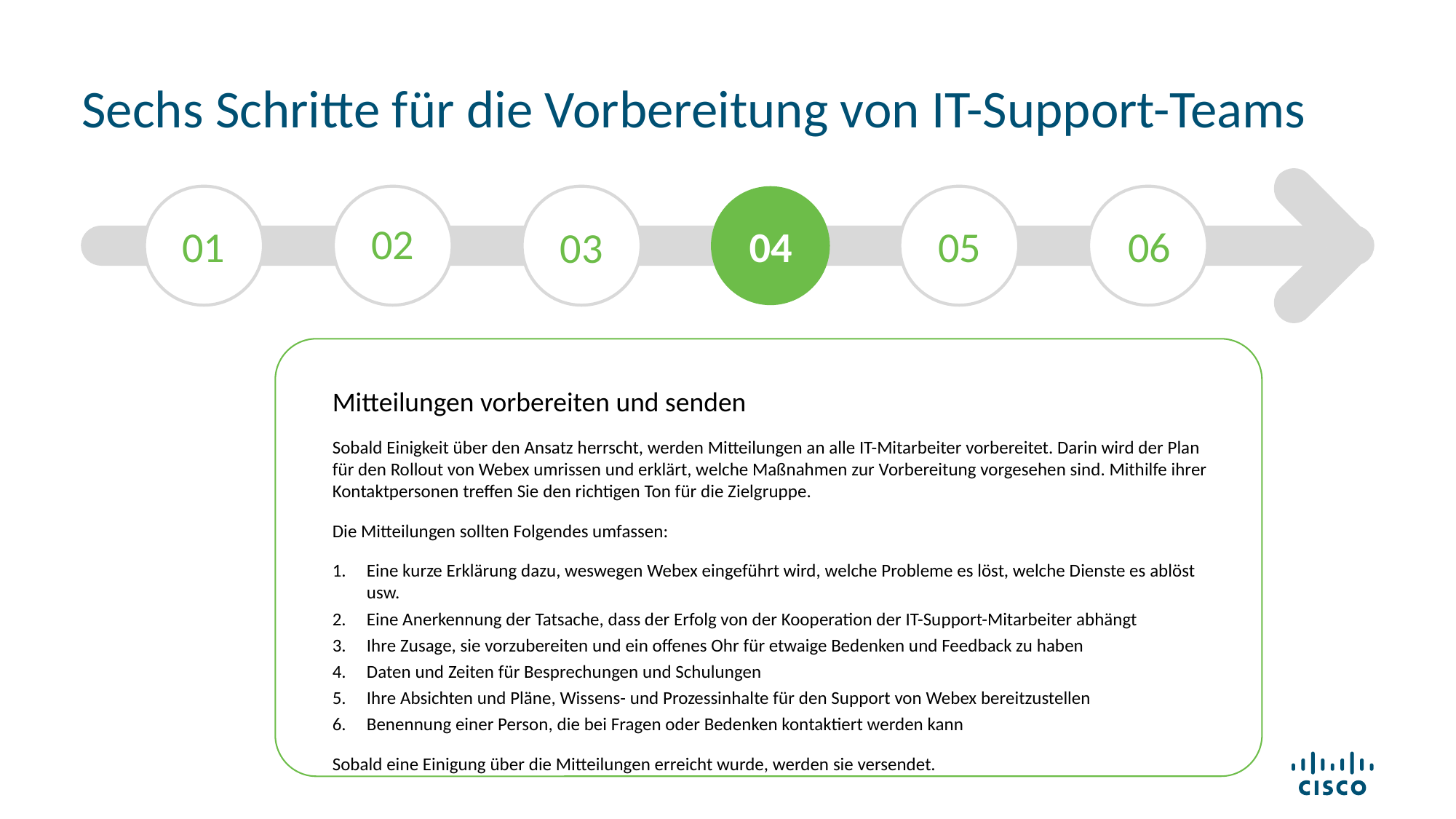

# Sechs Schritte für die Vorbereitung von IT-Support-Teams

02
01
04
05
06
03

Mitteilungen vorbereiten und senden
Sobald Einigkeit über den Ansatz herrscht, werden Mitteilungen an alle IT-Mitarbeiter vorbereitet. Darin wird der Plan
für den Rollout von Webex umrissen und erklärt, welche Maßnahmen zur Vorbereitung vorgesehen sind. Mithilfe ihrer Kontaktpersonen treffen Sie den richtigen Ton für die Zielgruppe.
Die Mitteilungen sollten Folgendes umfassen:
Eine kurze Erklärung dazu, weswegen Webex eingeführt wird, welche Probleme es löst, welche Dienste es ablöst usw.
Eine Anerkennung der Tatsache, dass der Erfolg von der Kooperation der IT-Support-Mitarbeiter abhängt
Ihre Zusage, sie vorzubereiten und ein offenes Ohr für etwaige Bedenken und Feedback zu haben
Daten und Zeiten für Besprechungen und Schulungen
Ihre Absichten und Pläne, Wissens- und Prozessinhalte für den Support von Webex bereitzustellen
Benennung einer Person, die bei Fragen oder Bedenken kontaktiert werden kann
Sobald eine Einigung über die Mitteilungen erreicht wurde, werden sie versendet.